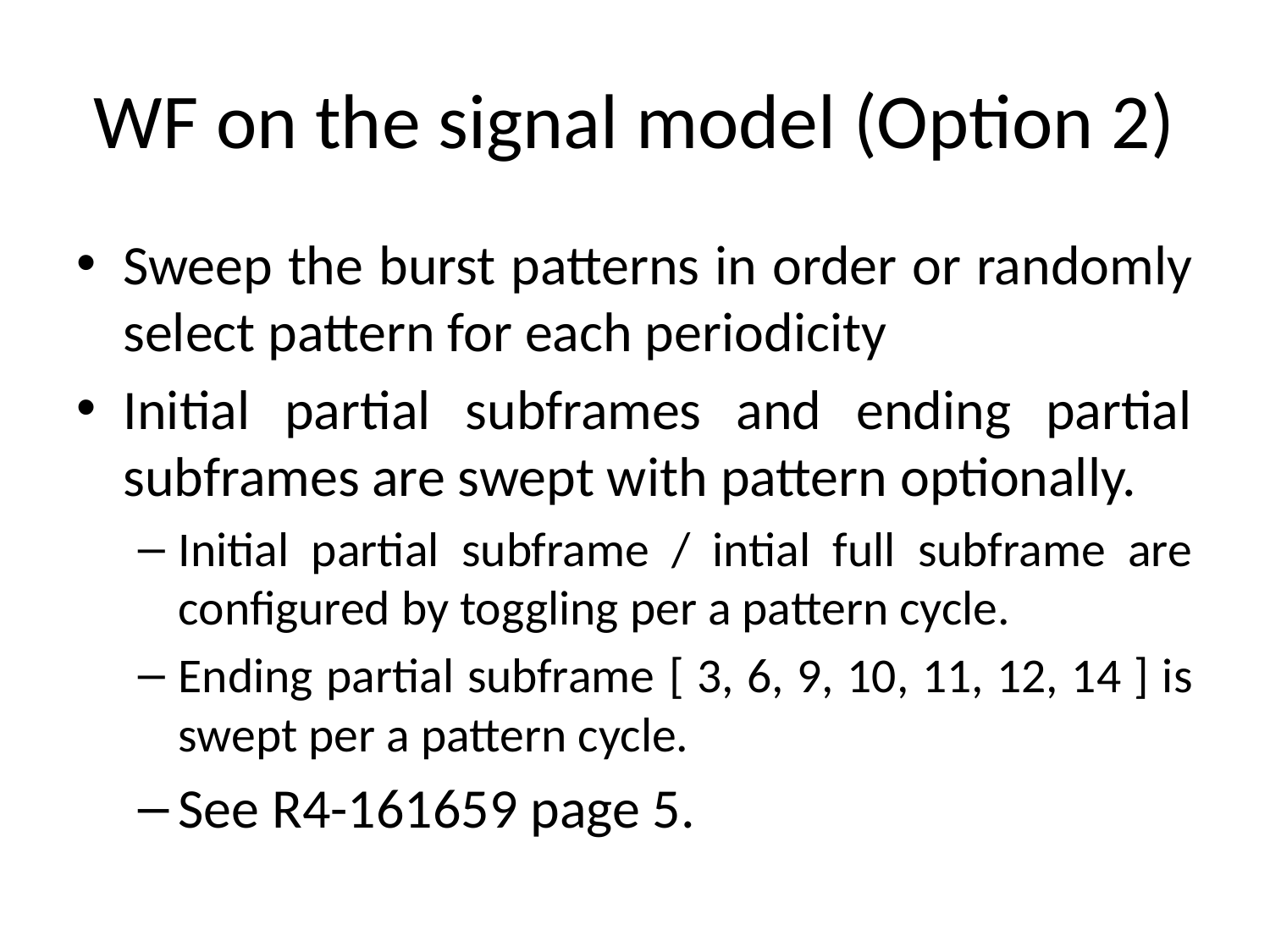

# WF on the signal model (Option 2)
Sweep the burst patterns in order or randomly select pattern for each periodicity
Initial partial subframes and ending partial subframes are swept with pattern optionally.
Initial partial subframe / intial full subframe are configured by toggling per a pattern cycle.
Ending partial subframe [ 3, 6, 9, 10, 11, 12, 14 ] is swept per a pattern cycle.
See R4-161659 page 5.